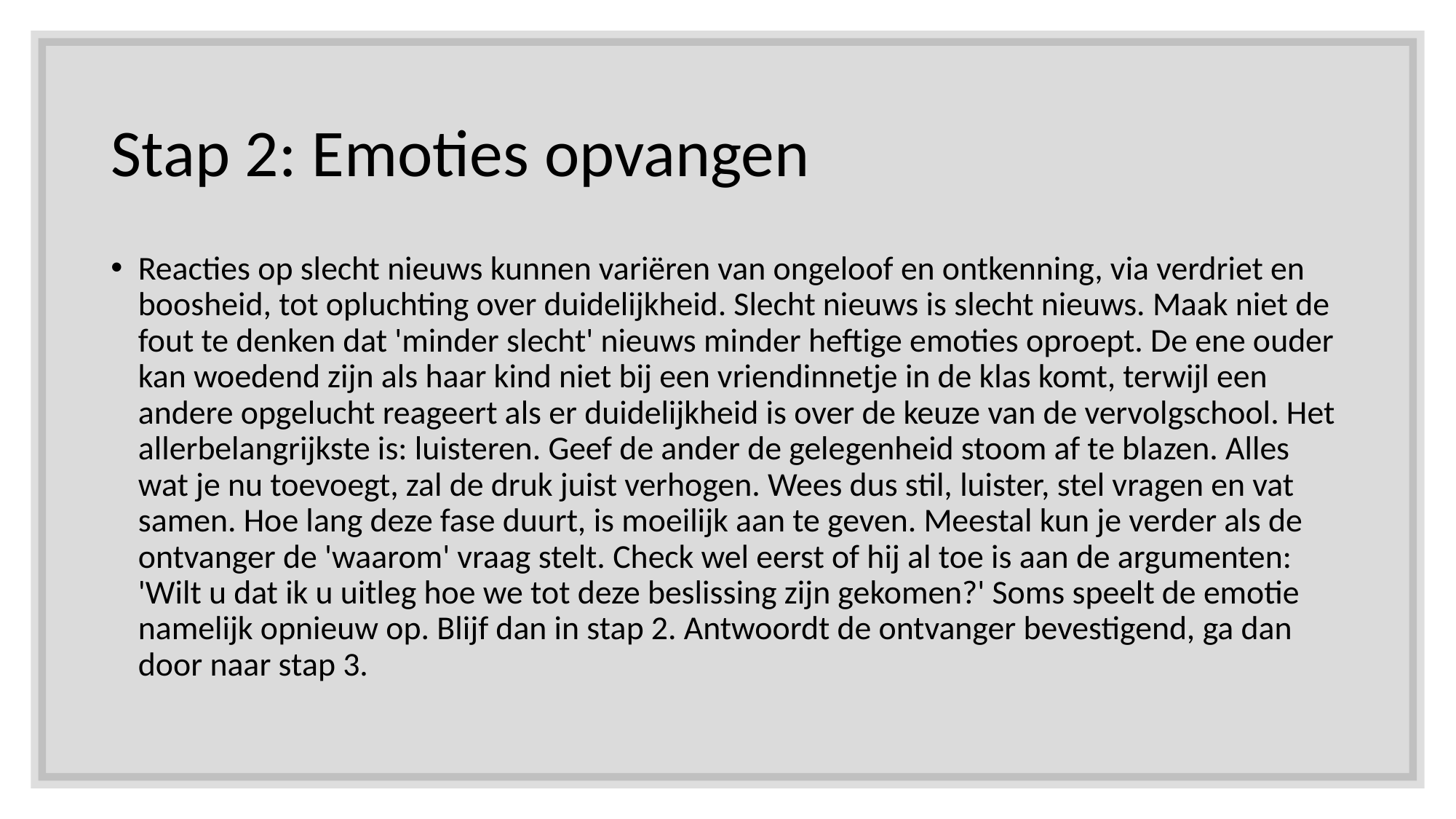

# Stap 2: Emoties opvangen
Reacties op slecht nieuws kunnen variëren van ongeloof en ontkenning, via verdriet en boosheid, tot opluchting over duidelijkheid. Slecht nieuws is slecht nieuws. Maak niet de fout te denken dat 'minder slecht' nieuws minder heftige emoties oproept. De ene ouder kan woedend zijn als haar kind niet bij een vriendinnetje in de klas komt, terwijl een andere opgelucht reageert als er duidelijkheid is over de keuze van de vervolgschool. Het allerbelangrijkste is: luisteren. Geef de ander de gelegenheid stoom af te blazen. Alles wat je nu toevoegt, zal de druk juist verhogen. Wees dus stil, luister, stel vragen en vat samen. Hoe lang deze fase duurt, is moeilijk aan te geven. Meestal kun je verder als de ontvanger de 'waarom' vraag stelt. Check wel eerst of hij al toe is aan de argumenten: 'Wilt u dat ik u uitleg hoe we tot deze beslissing zijn gekomen?' Soms speelt de emotie namelijk opnieuw op. Blijf dan in stap 2. Antwoordt de ontvanger bevestigend, ga dan door naar stap 3.